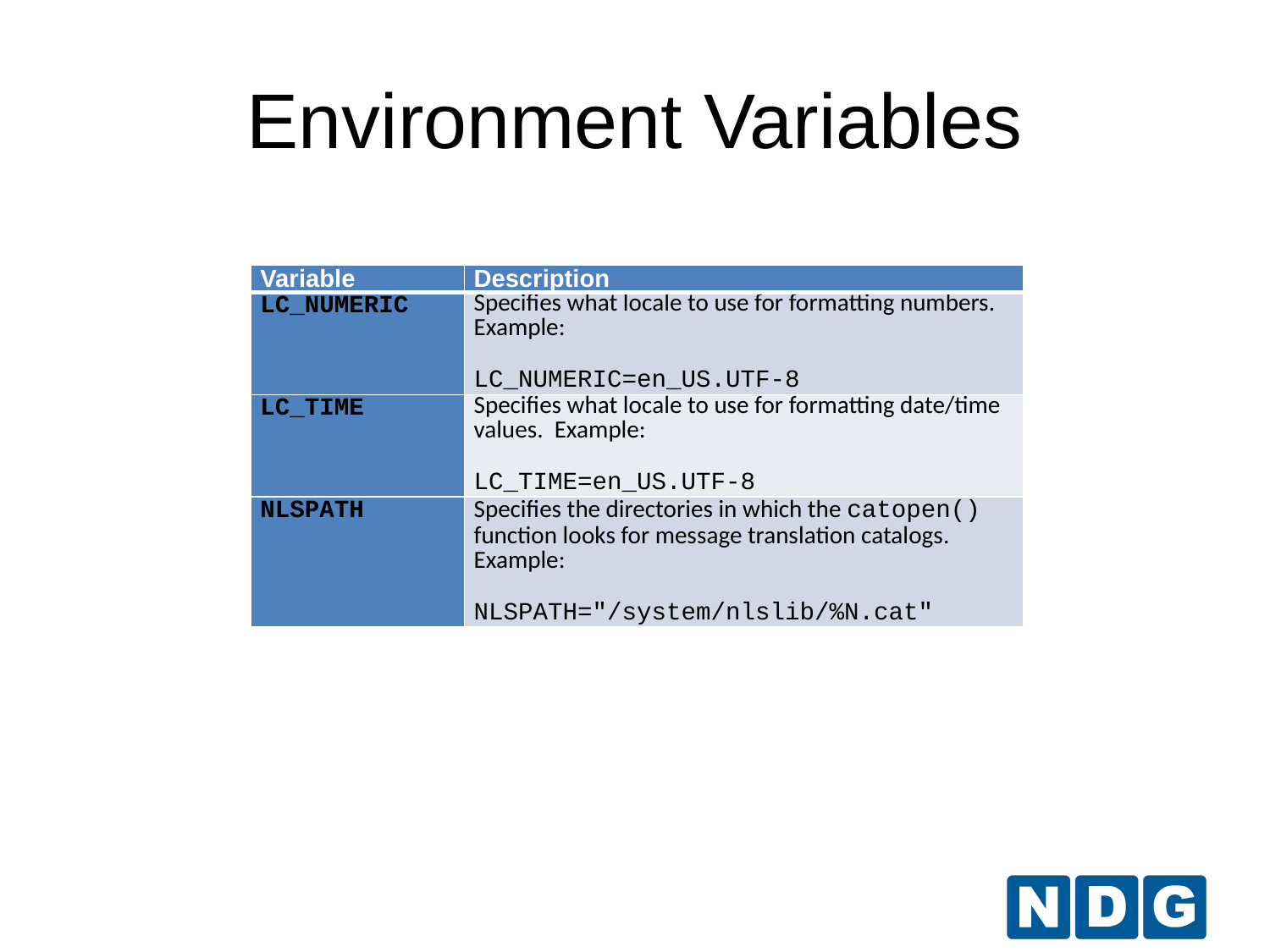

Environment Variables

| Variable | Description |
| --- | --- |
| LC\_NUMERIC | Specifies what locale to use for formatting numbers. Example:   LC\_NUMERIC=en\_US.UTF-8 |
| LC\_TIME | Specifies what locale to use for formatting date/time values. Example:   LC\_TIME=en\_US.UTF-8 |
| NLSPATH | Specifies the directories in which the catopen() function looks for message translation catalogs. Example:   NLSPATH="/system/nlslib/%N.cat" |